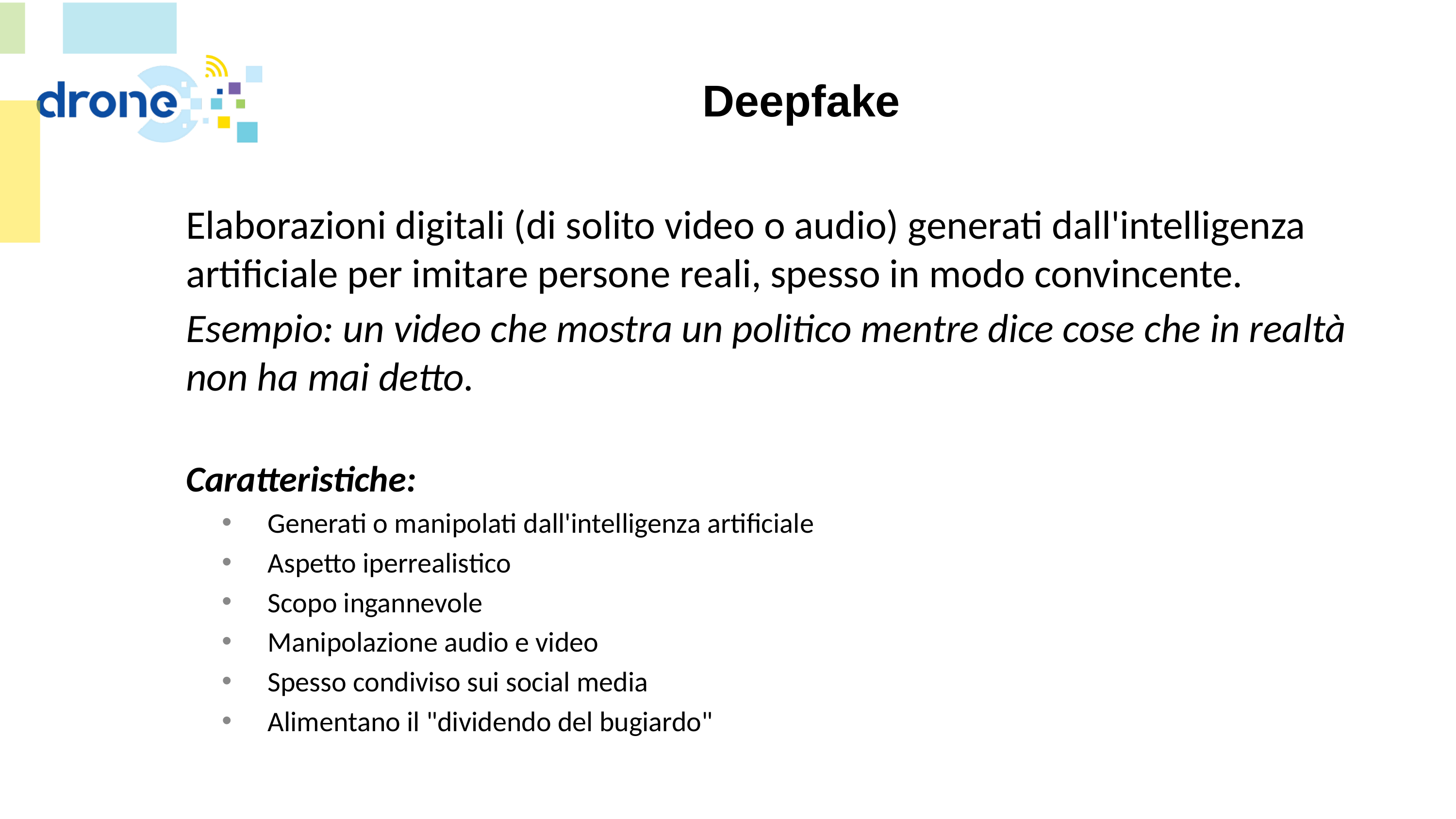

# Deepfake

Elaborazioni digitali (di solito video o audio) generati dall'intelligenza artificiale per imitare persone reali, spesso in modo convincente.
Esempio: un video che mostra un politico mentre dice cose che in realtà non ha mai detto.

Caratteristiche:
Generati o manipolati dall'intelligenza artificiale
Aspetto iperrealistico
Scopo ingannevole
Manipolazione audio e video
Spesso condiviso sui social media
Alimentano il "dividendo del bugiardo"